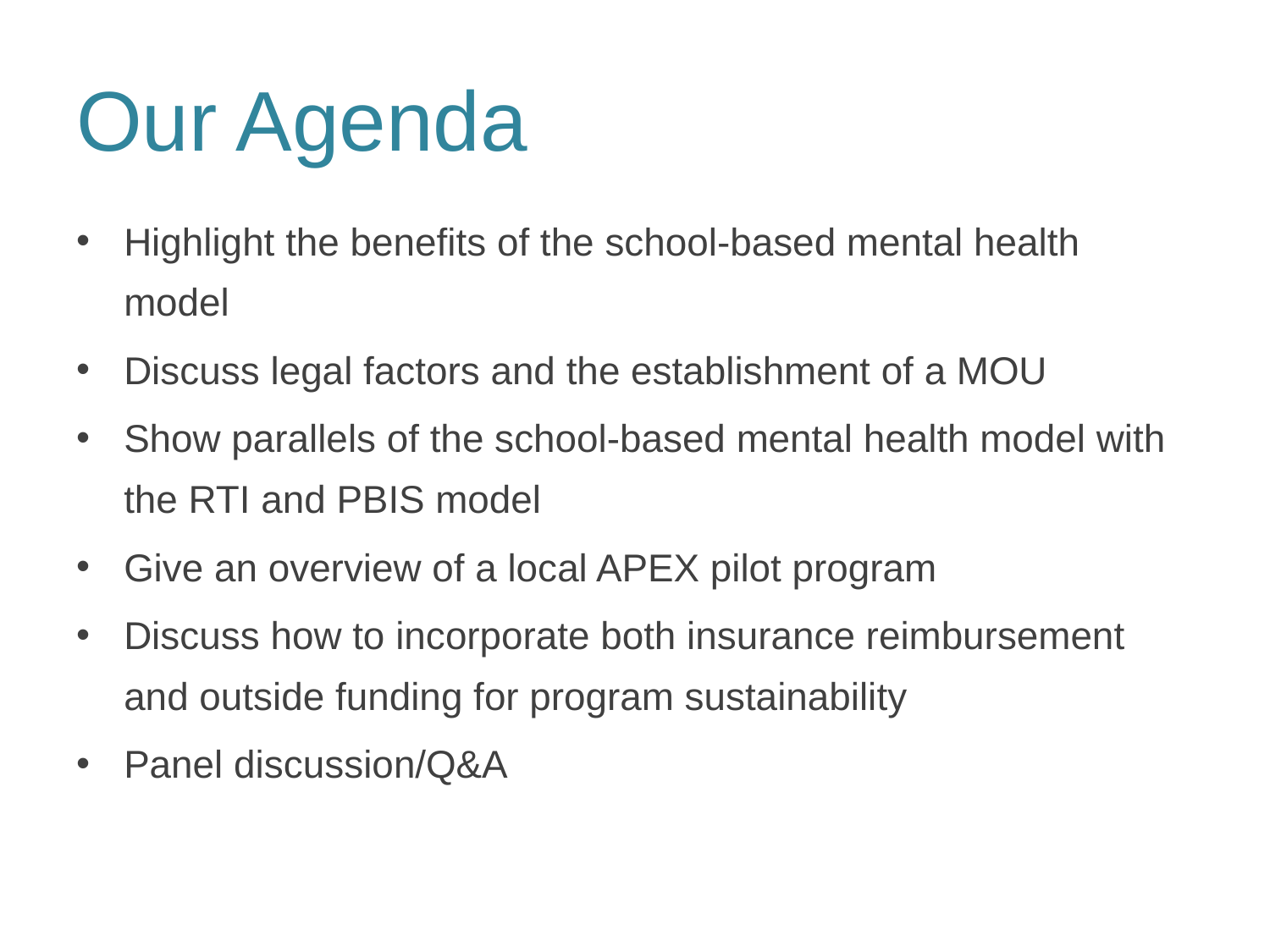

# Our Agenda
Highlight the benefits of the school-based mental health model
Discuss legal factors and the establishment of a MOU
Show parallels of the school-based mental health model with the RTI and PBIS model
Give an overview of a local APEX pilot program
Discuss how to incorporate both insurance reimbursement and outside funding for program sustainability
Panel discussion/Q&A